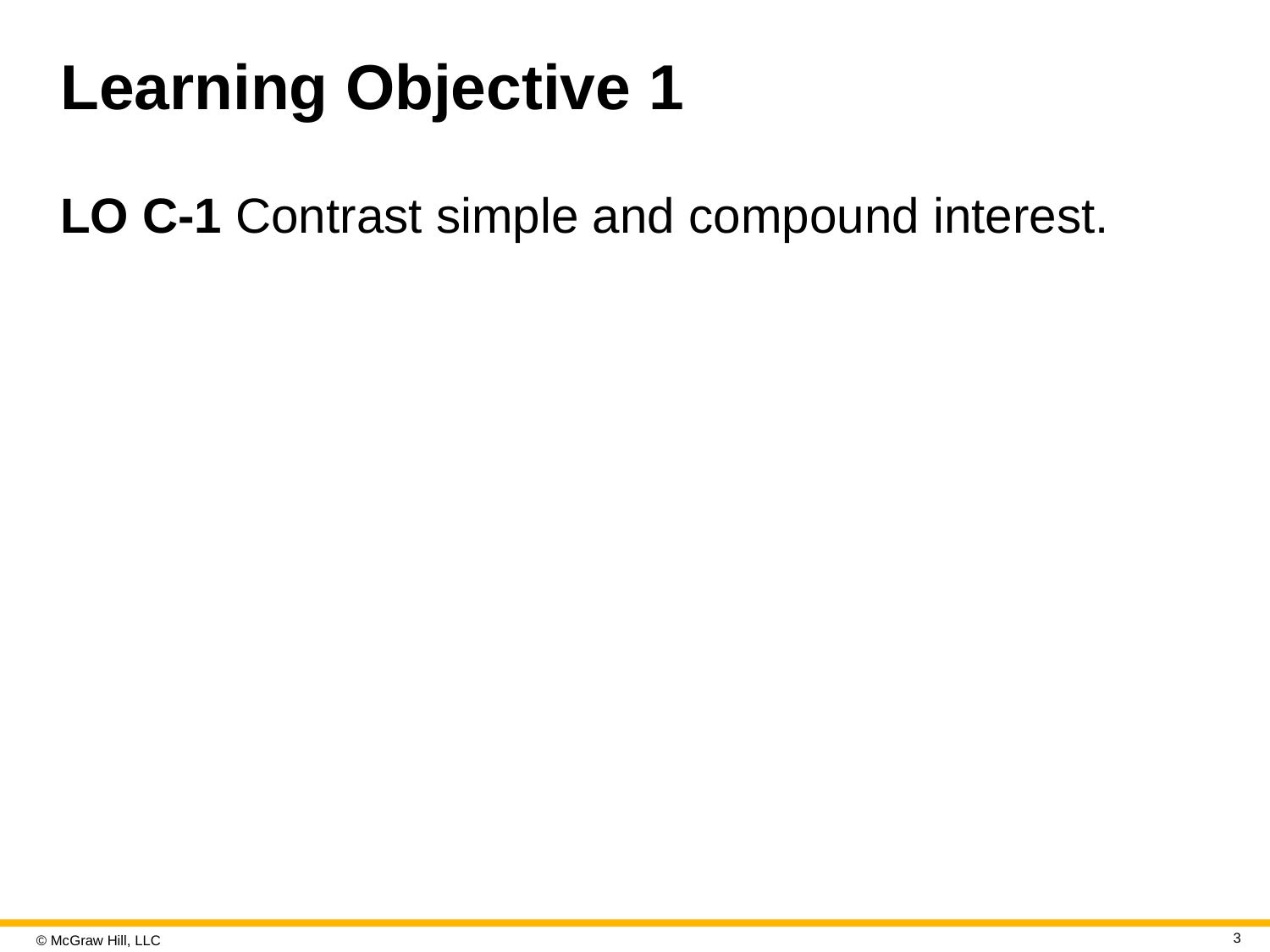

# Learning Objective 1
LO C-1 Contrast simple and compound interest.
3